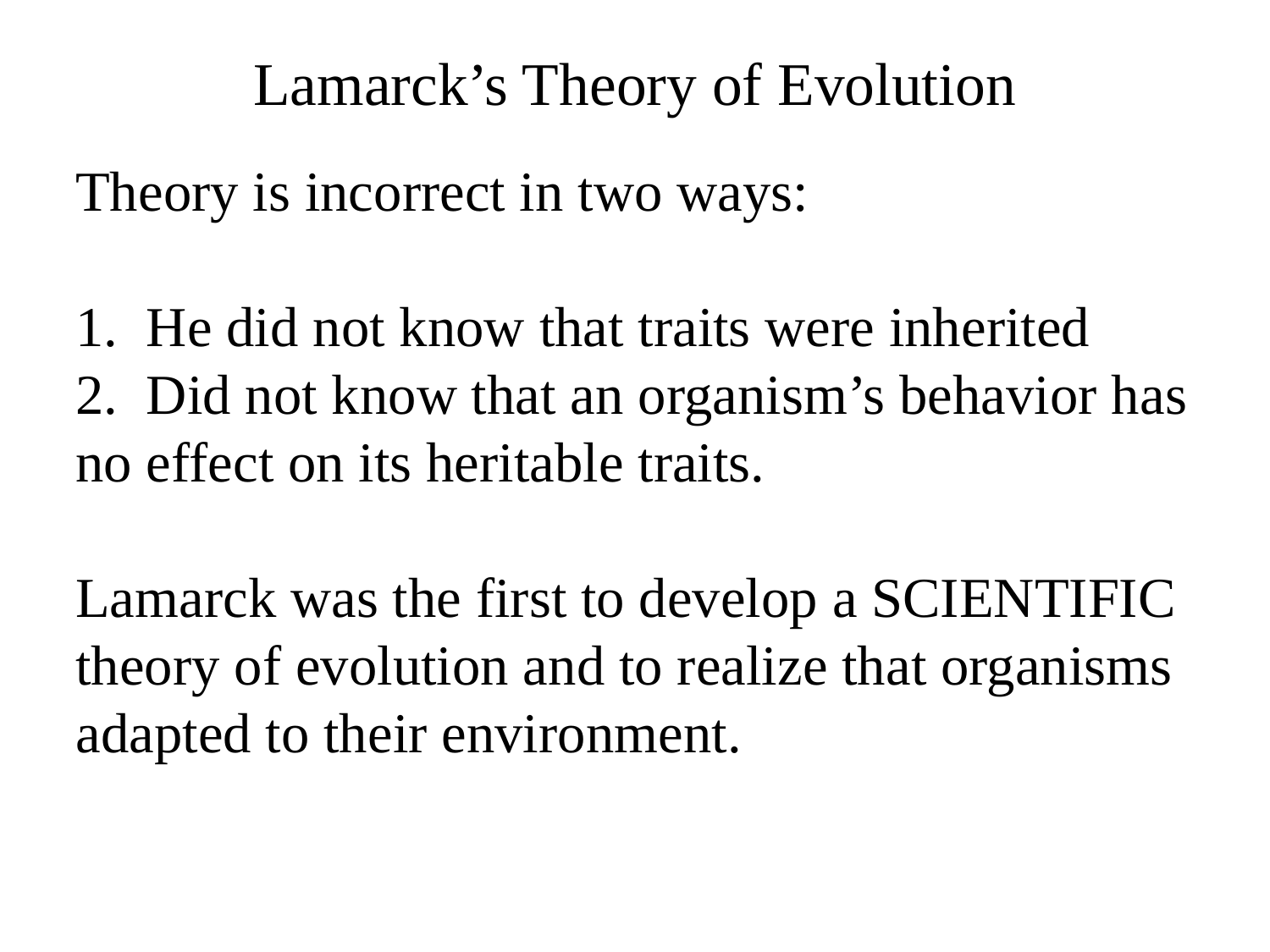

# Lamarck’s Theory of Evolution
Theory is incorrect in two ways:

1.  He did not know that traits were inherited
2.  Did not know that an organism’s behavior has no effect on its heritable traits.

Lamarck was the first to develop a SCIENTIFIC theory of evolution and to realize that organisms adapted to their environment.